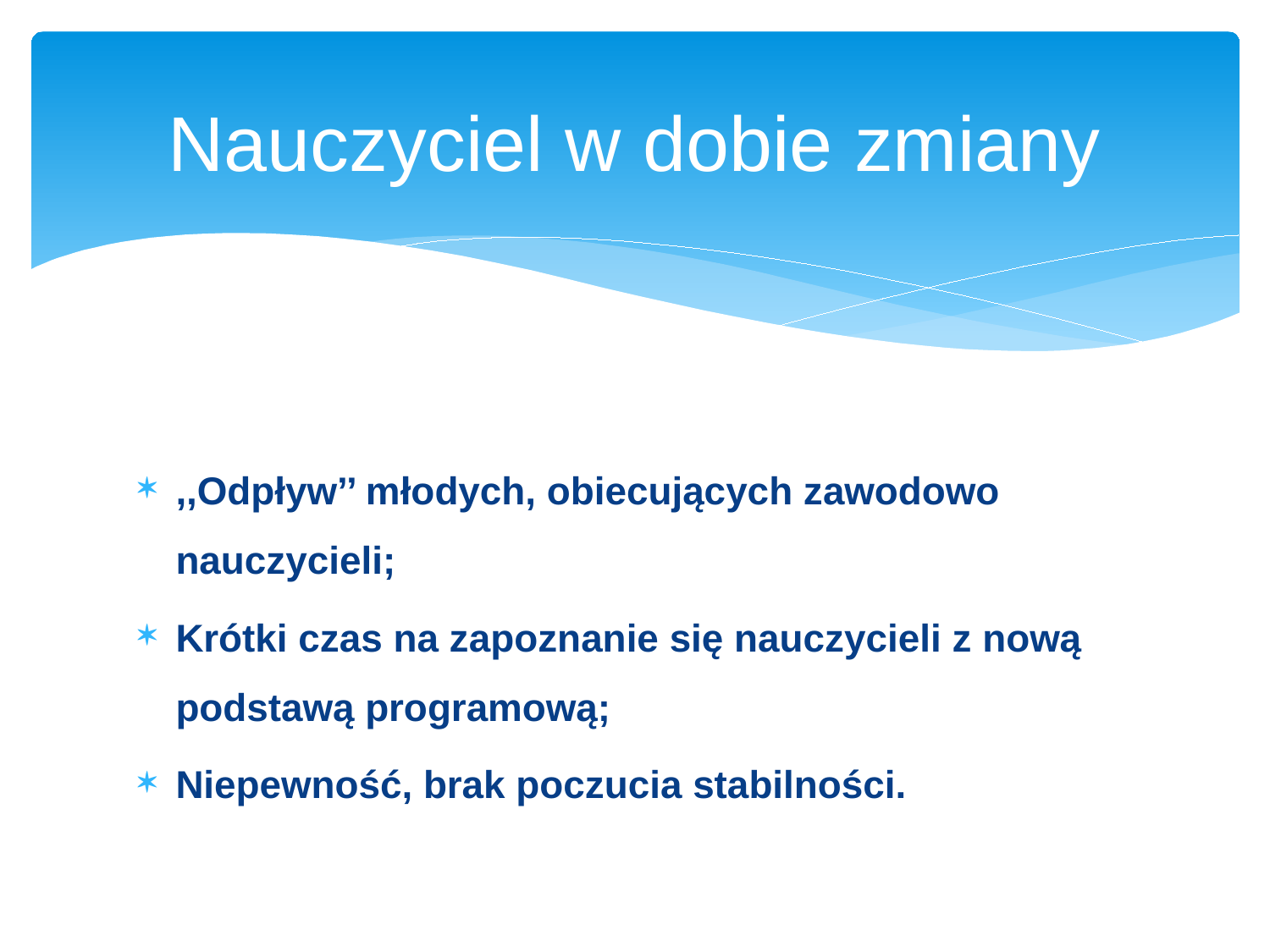

# Nauczyciel w dobie zmiany
,,Odpływ’’ młodych, obiecujących zawodowo nauczycieli;
Krótki czas na zapoznanie się nauczycieli z nową podstawą programową;
Niepewność, brak poczucia stabilności.